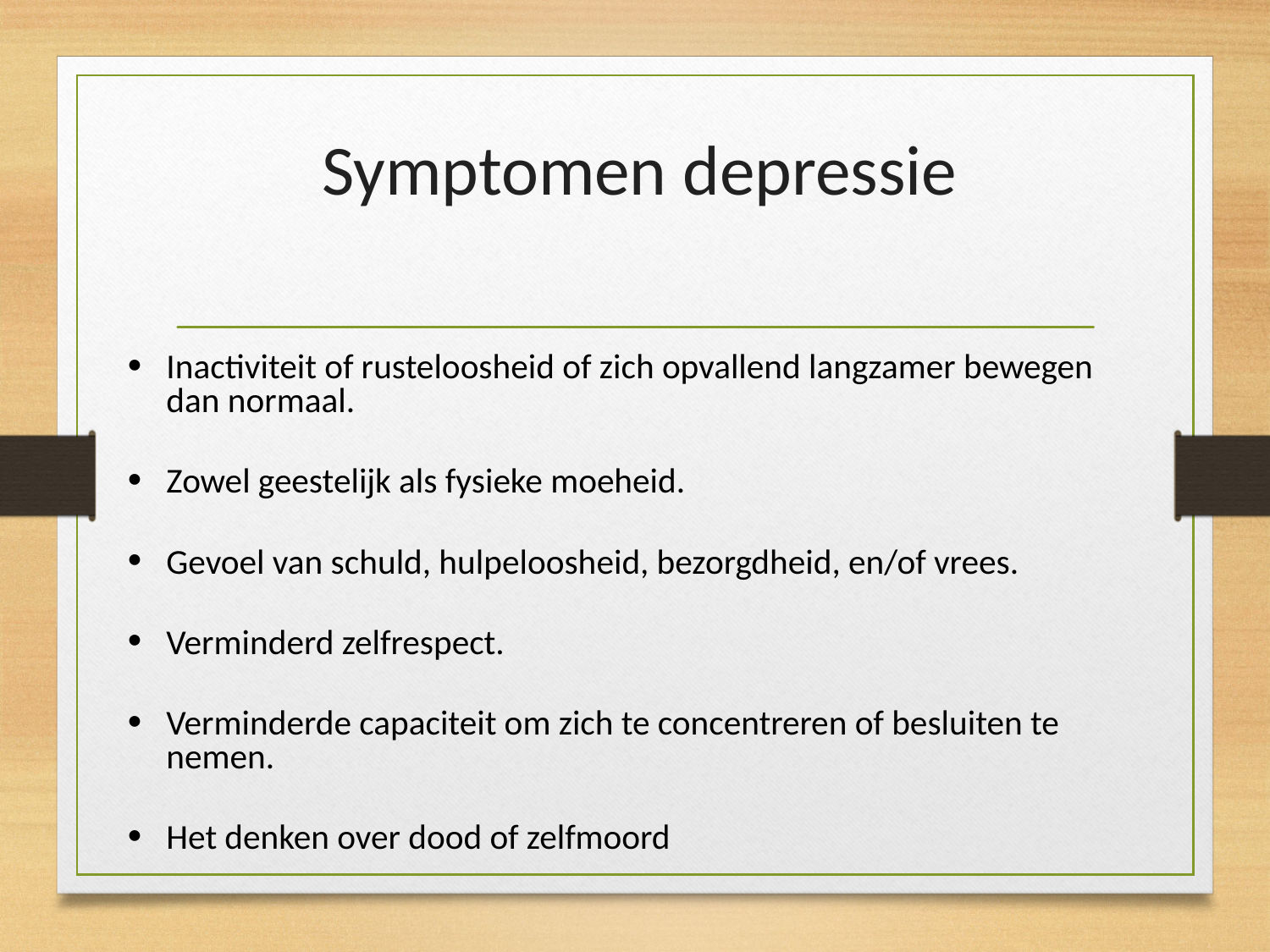

# Symptomen depressie
Inactiviteit of rusteloosheid of zich opvallend langzamer bewegen dan normaal.

Zowel geestelijk als fysieke moeheid.

Gevoel van schuld, hulpeloosheid, bezorgdheid, en/of vrees.

Verminderd zelfrespect.

Verminderde capaciteit om zich te concentreren of besluiten te nemen.

Het denken over dood of zelfmoord